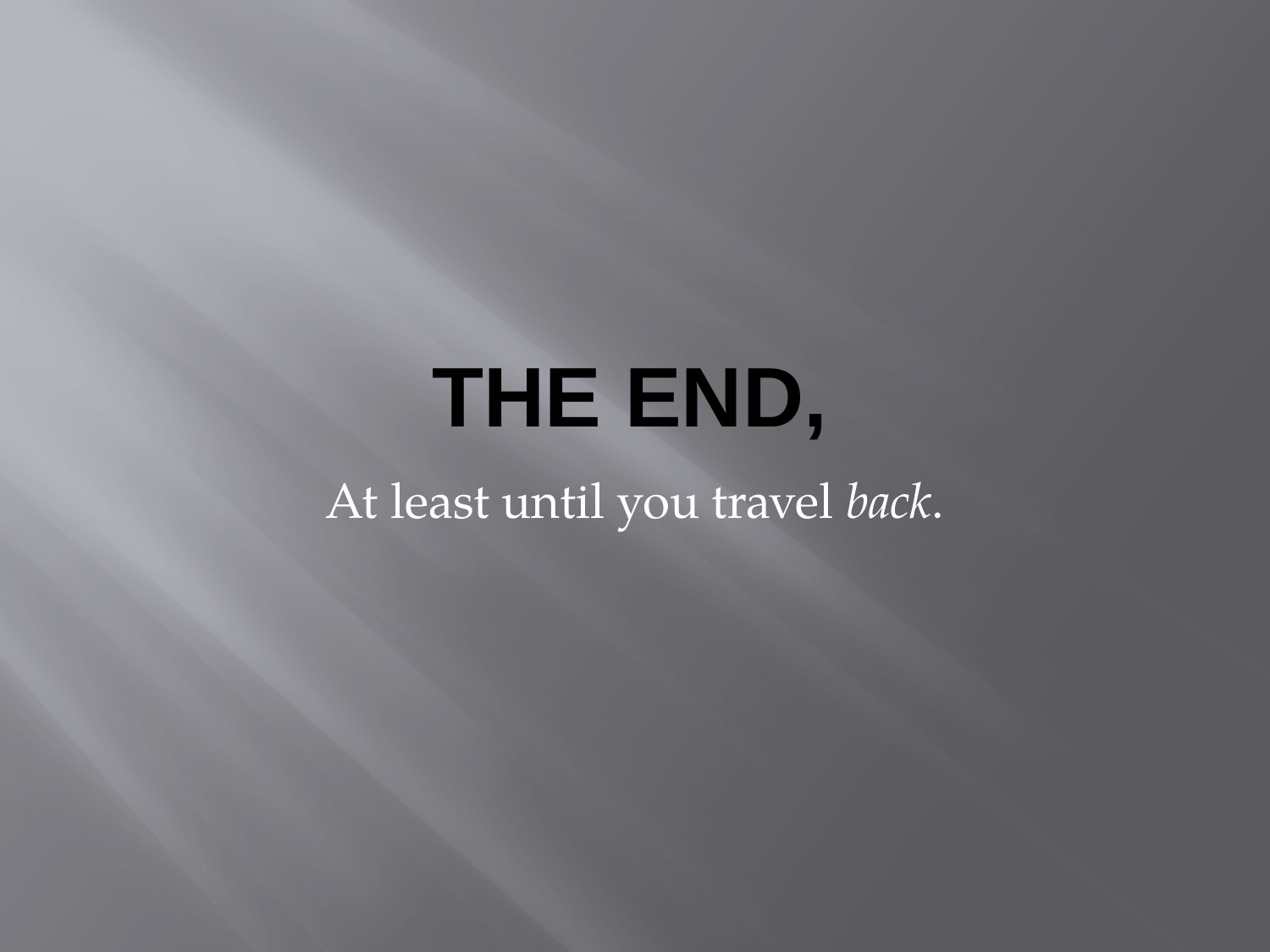

# The end,
At least until you travel back.